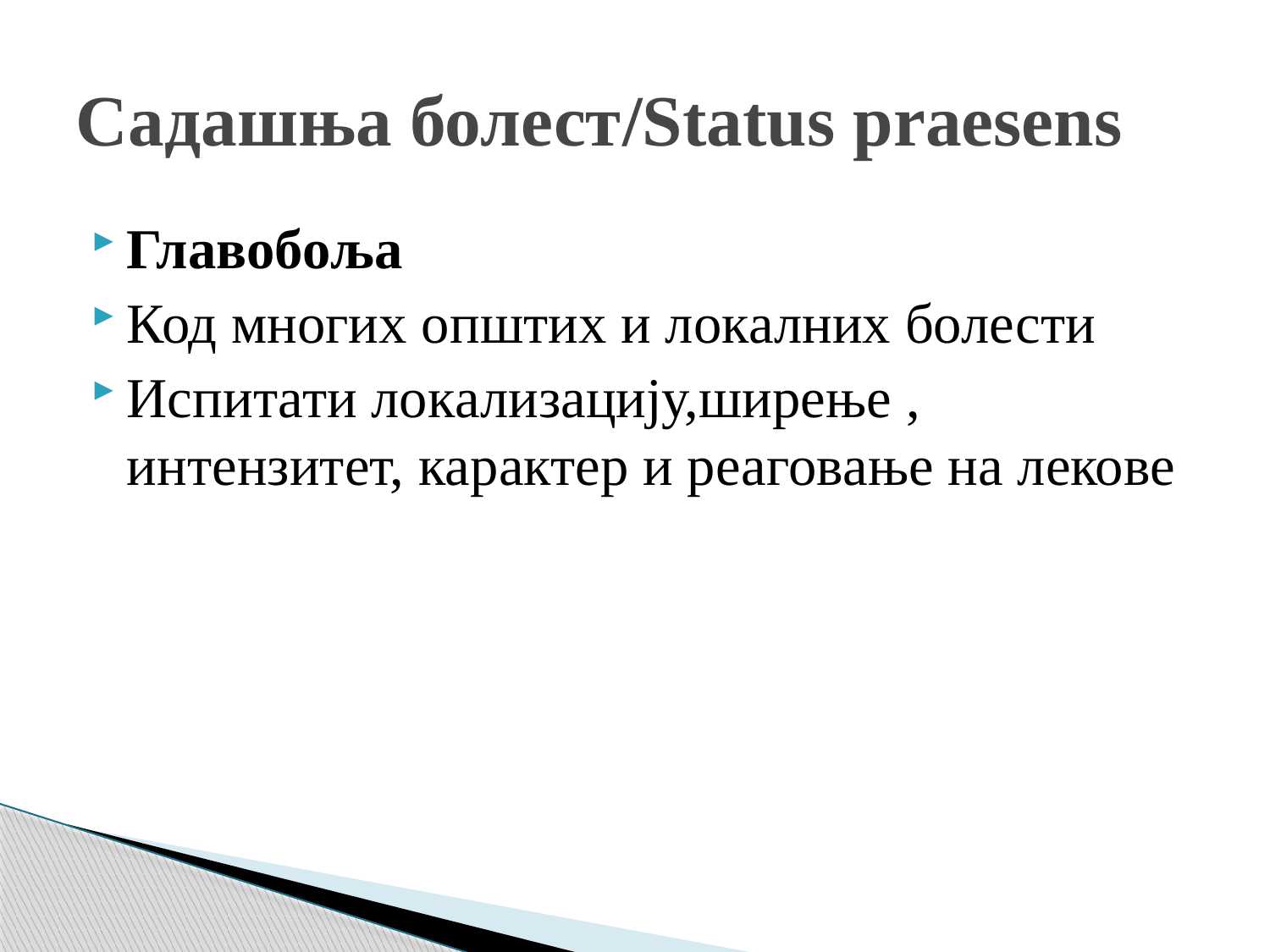

# Садашња болест/Status praesens
Главобоља
Код многих општих и локалних болести
Испитати локализацију,ширење , интензитет, карактер и реаговање на лекове